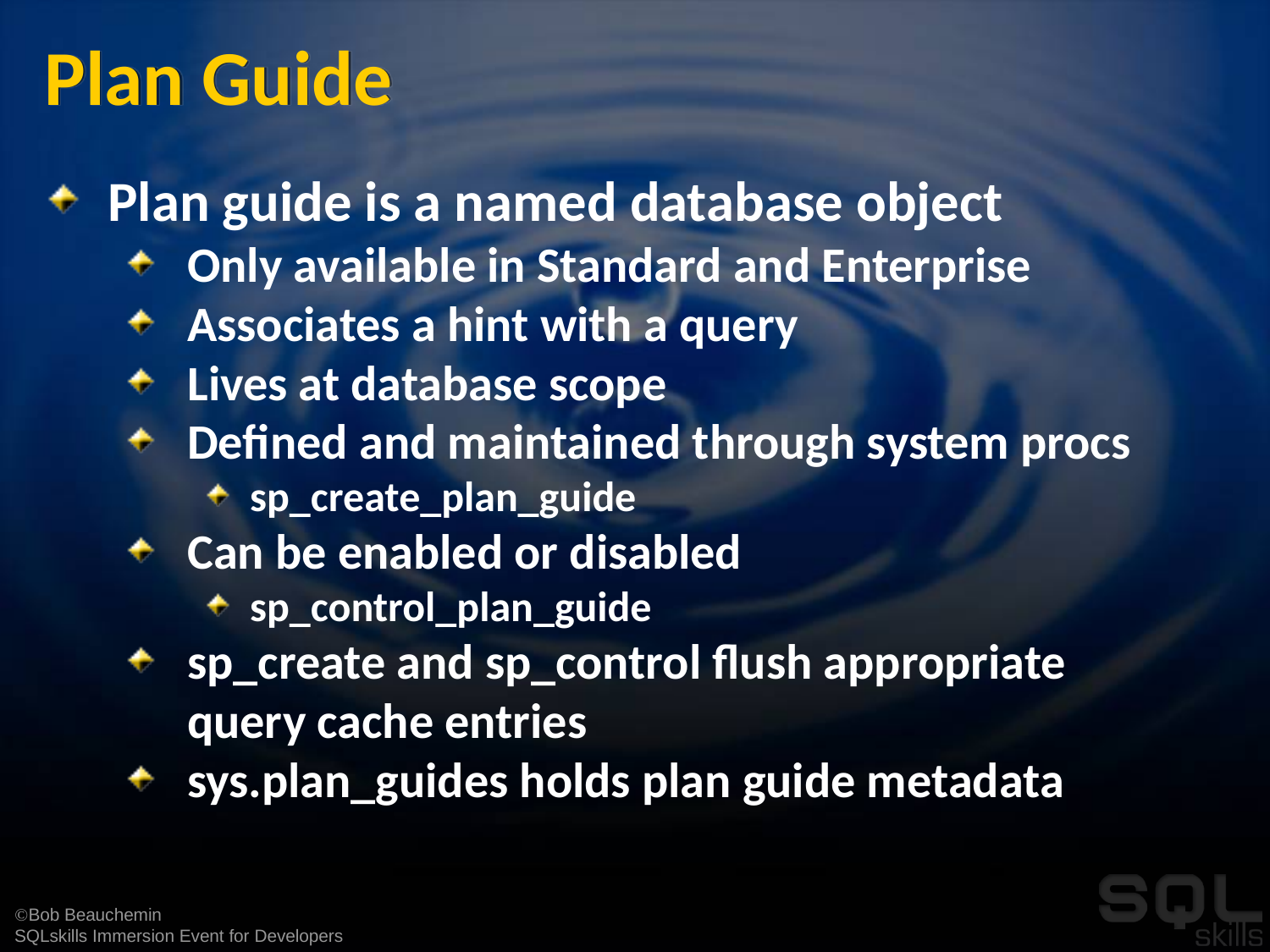

# Plan Guide
Plan guide is a named database object
Only available in Standard and Enterprise
Associates a hint with a query
Lives at database scope
Defined and maintained through system procs
sp_create_plan_guide
Can be enabled or disabled
sp_control_plan_guide
sp_create and sp_control flush appropriate query cache entries
sys.plan_guides holds plan guide metadata